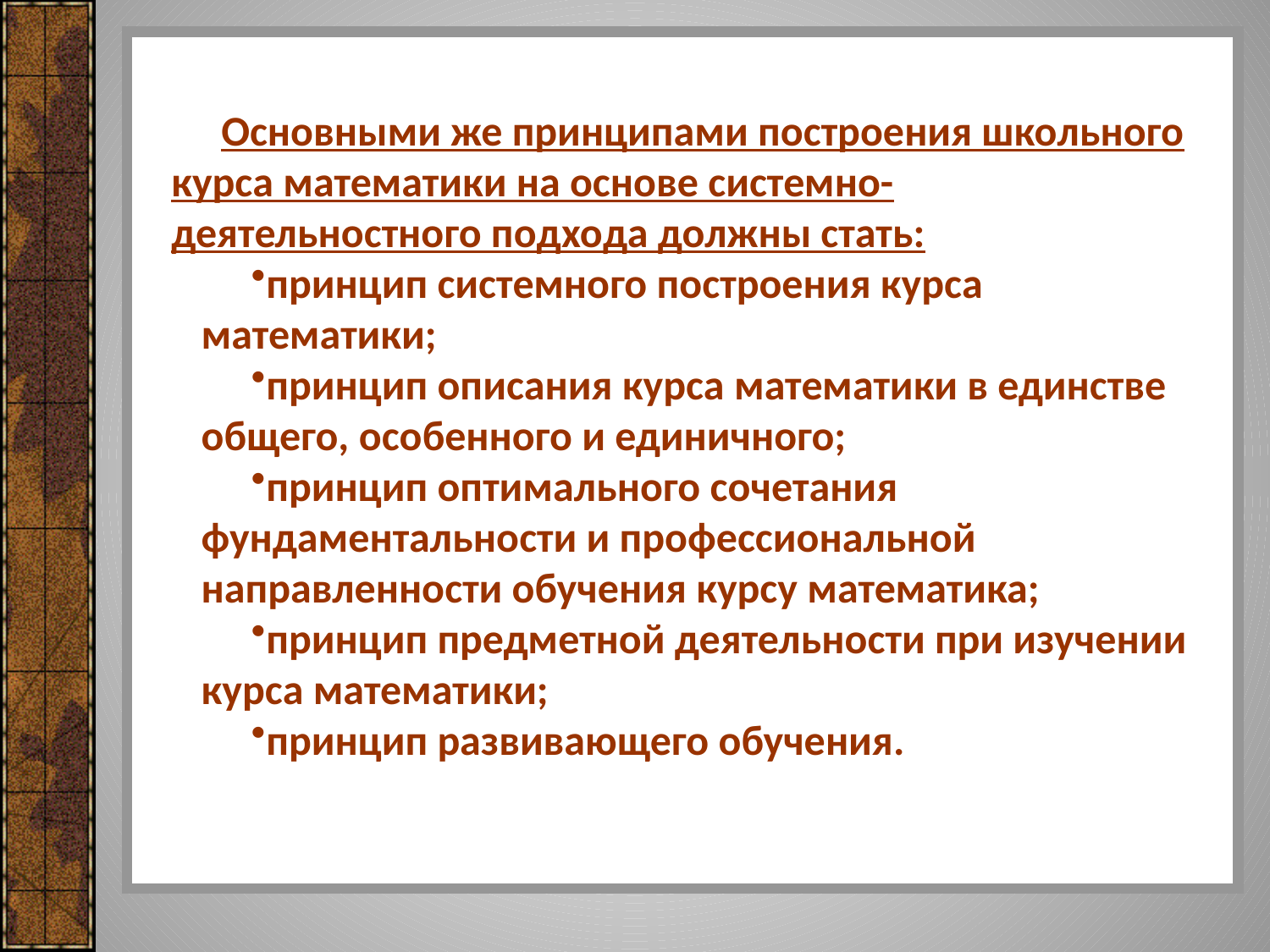

Основными же принципами построения школьного курса математики на основе системно-деятельностного подхода должны стать:
принцип системного построения курса математики;
принцип описания курса математики в единстве общего, особенного и единичного;
принцип оптимального сочетания фундаментальности и профессиональной направленности обучения курсу математика;
принцип предметной деятельности при изучении курса математики;
принцип развивающего обучения.